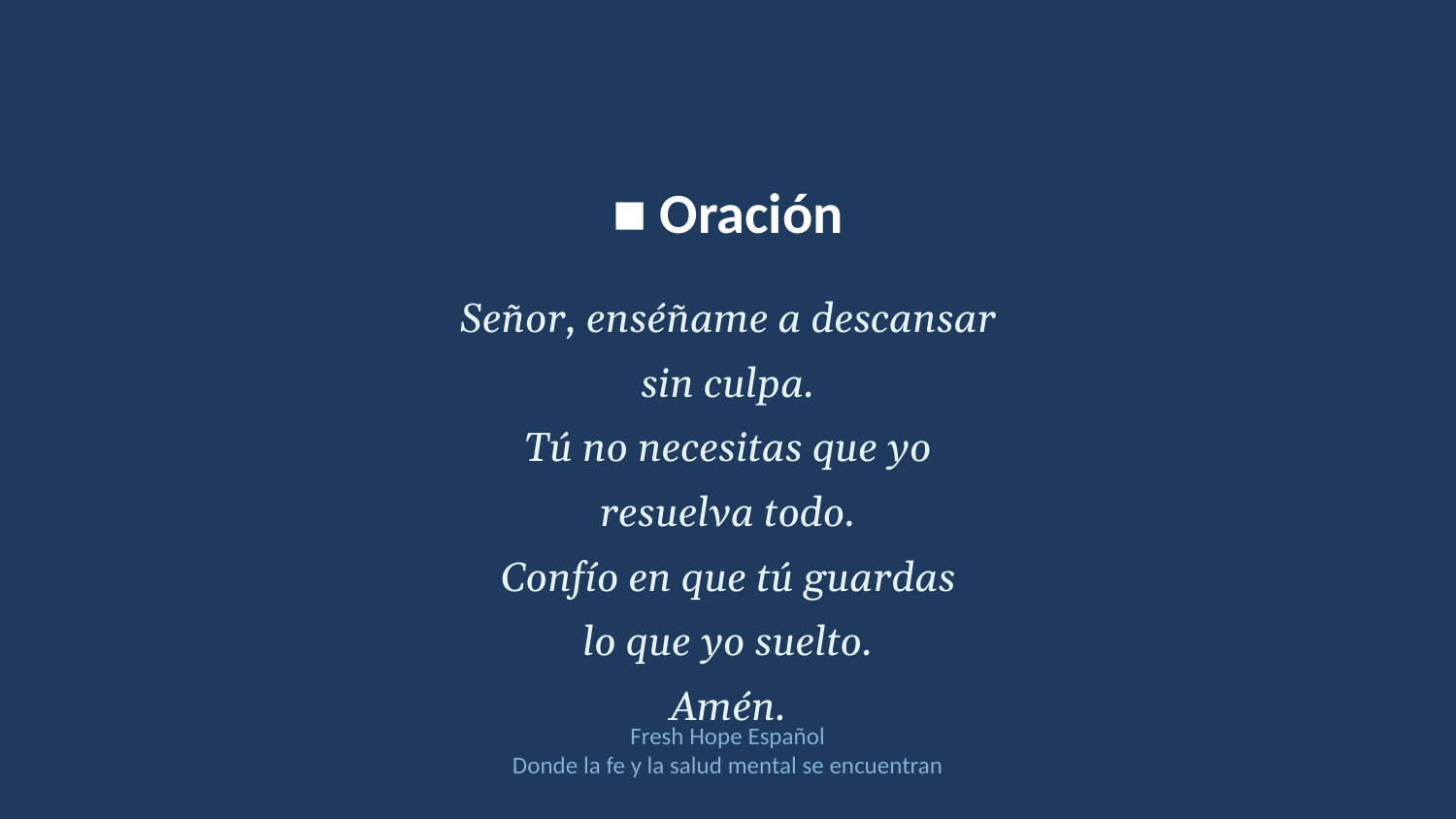

■ Oración
Señor, enséñame a descansar
sin culpa.
Tú no necesitas que yo
resuelva todo.
Confío en que tú guardas
lo que yo suelto.
Amén.
Fresh Hope Español
Donde la fe y la salud mental se encuentran